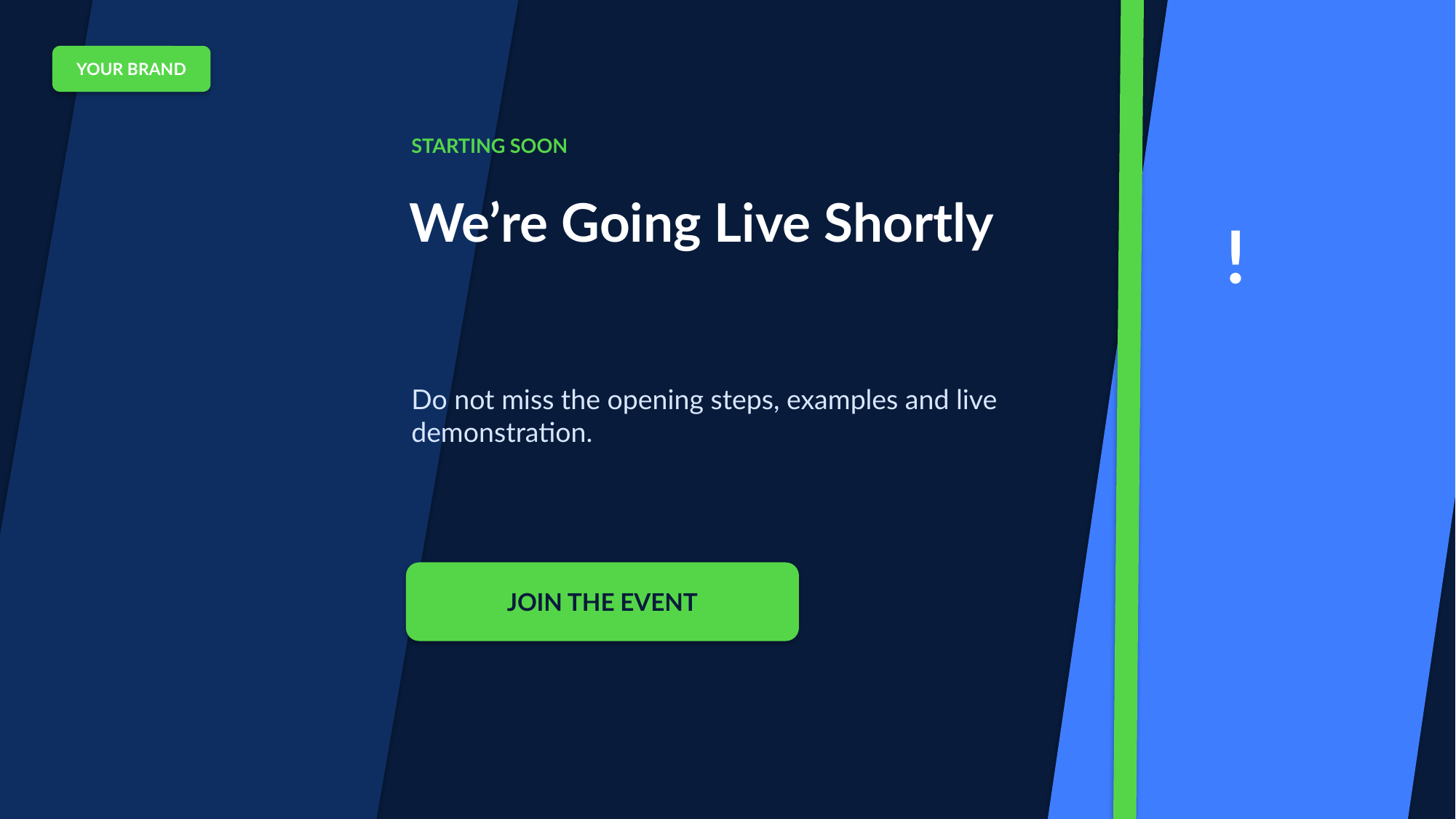

YOUR BRAND
STARTING SOON
!
We’re Going Live Shortly
Do not miss the opening steps, examples and live demonstration.

JOIN THE EVENT
PAUSE • NOTICE • CLICK